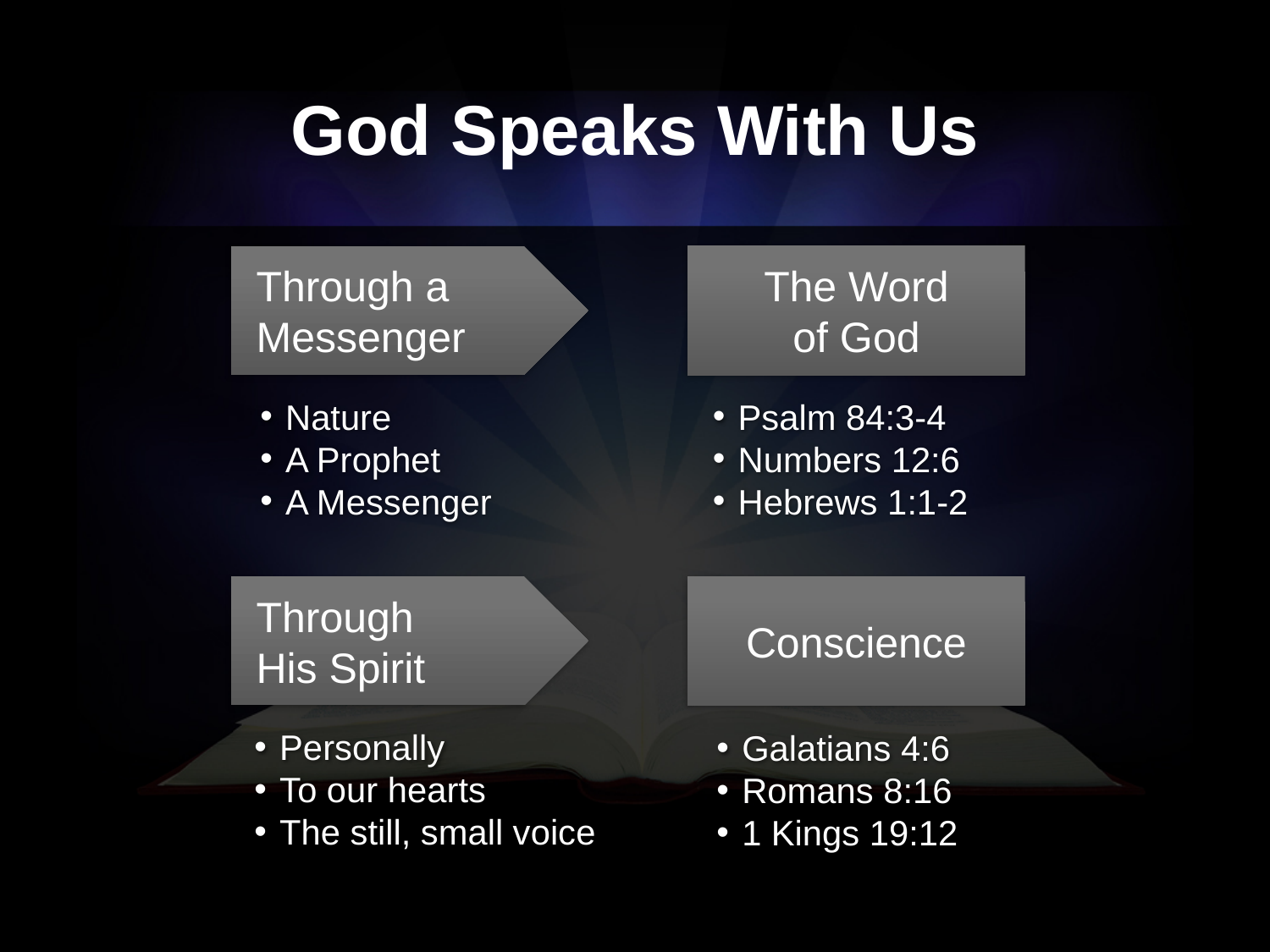

# God Speaks With Us
Through a Messenger
The Word
of God
Nature
A Prophet
A Messenger
Psalm 84:3-4
Numbers 12:6
Hebrews 1:1-2
Through
His Spirit
Conscience
Personally
To our hearts
The still, small voice
Galatians 4:6
Romans 8:16
1 Kings 19:12